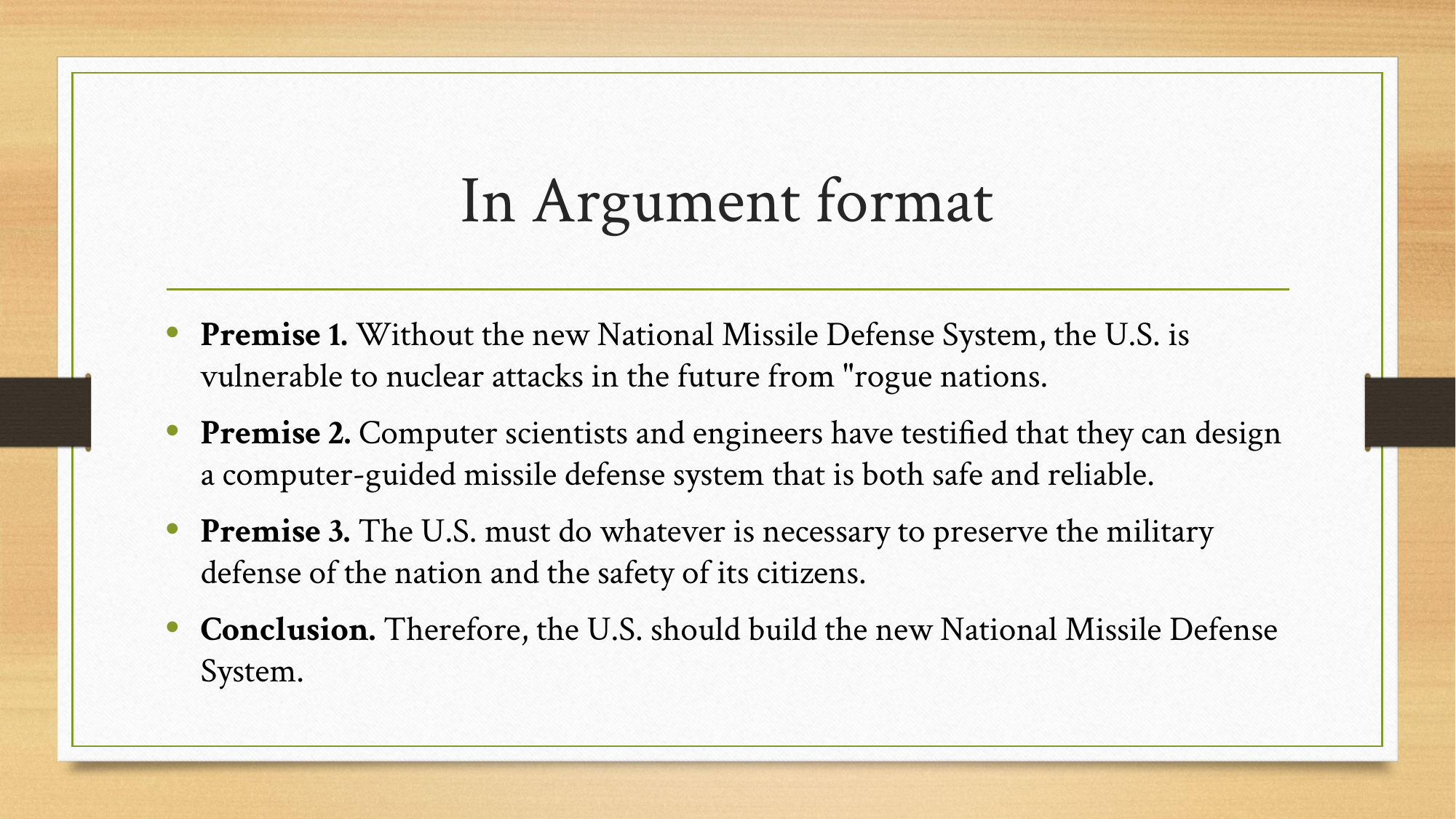

# In Argument format
Premise 1. Without the new National Missile Defense System, the U.S. is vulnerable to nuclear attacks in the future from "rogue nations.
Premise 2. Computer scientists and engineers have testified that they can design a computer-guided missile defense system that is both safe and reliable.
Premise 3. The U.S. must do whatever is necessary to preserve the military defense of the nation and the safety of its citizens.
Conclusion. Therefore, the U.S. should build the new National Missile Defense System.